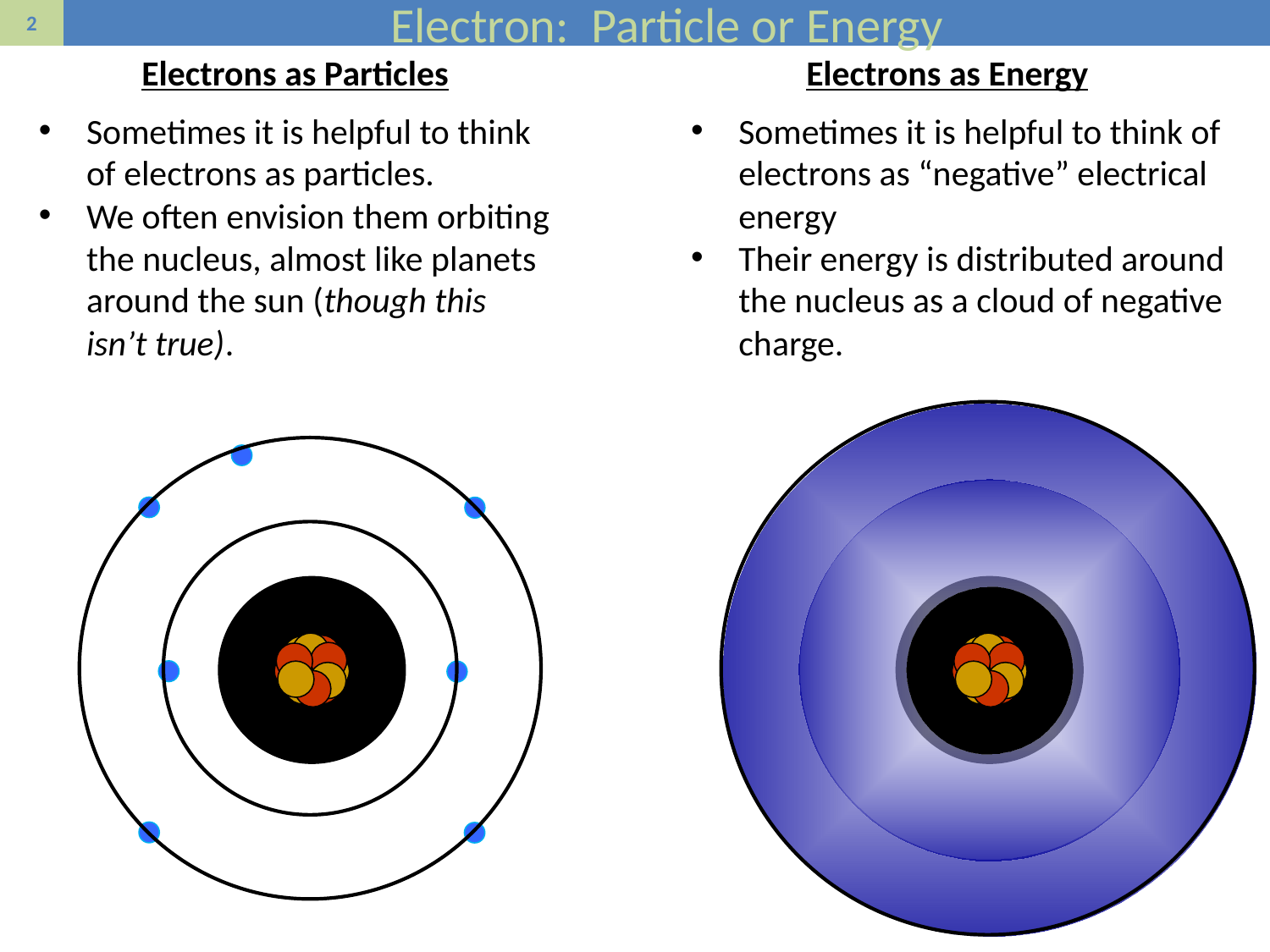

# Electron:  Particle or Energy
Electrons as Particles
Electrons as Energy
Sometimes it is helpful to think of electrons as particles.
We often envision them orbiting the nucleus, almost like planets around the sun (though this isn’t true).
Sometimes it is helpful to think of electrons as “negative” electrical energy
Their energy is distributed around the nucleus as a cloud of negative charge.